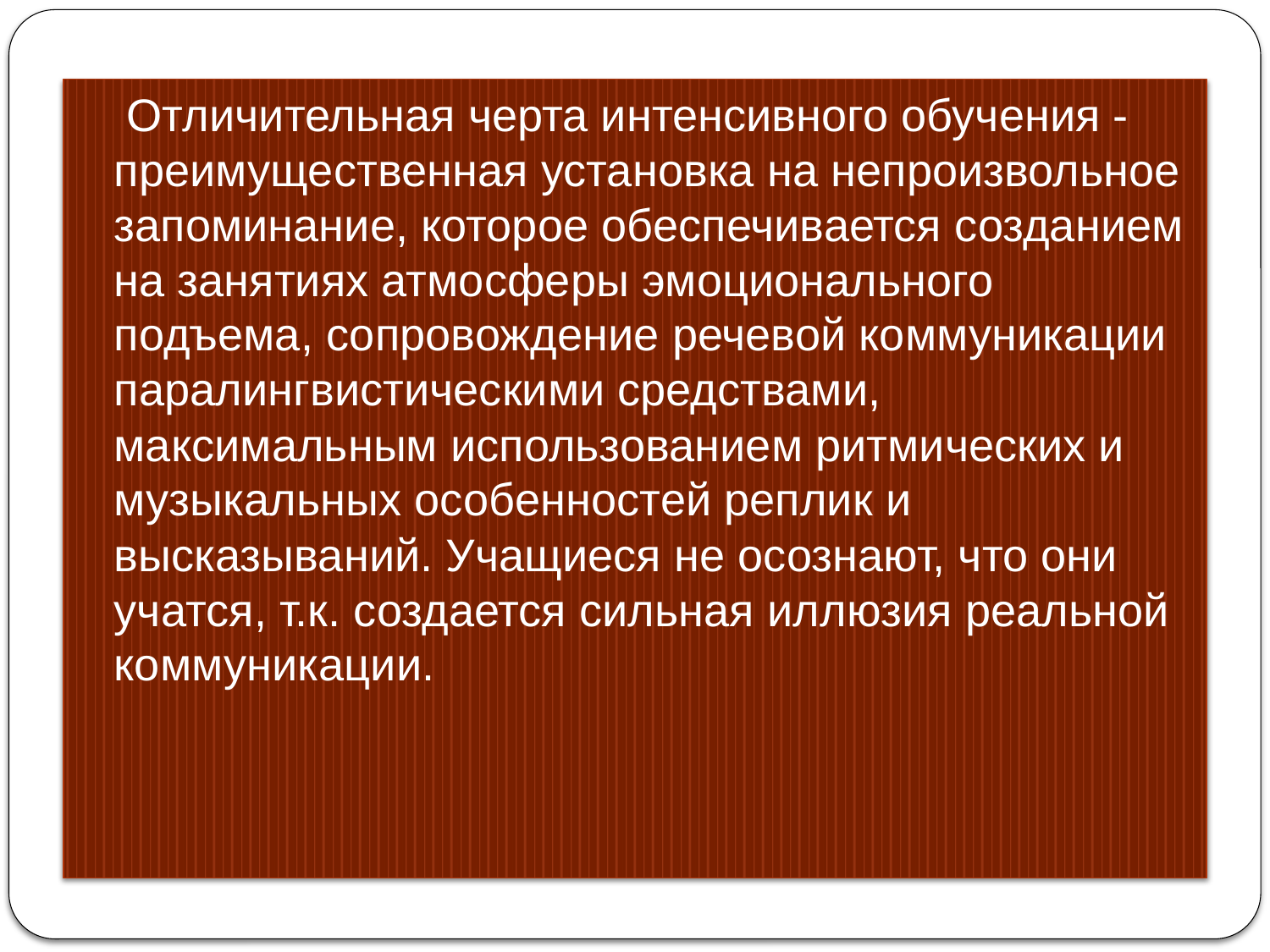

Отличительная черта интенсивного обучения - преимущественная установка на непроизвольное запоминание, которое обеспечивается созданием на занятиях атмосферы эмоционального подъема, сопровождение речевой коммуникации паралингвистическими средствами, максимальным использованием ритмических и музыкальных особенностей реплик и высказываний. Учащиеся не осознают, что они учатся, т.к. создается сильная иллюзия реальной коммуникации.